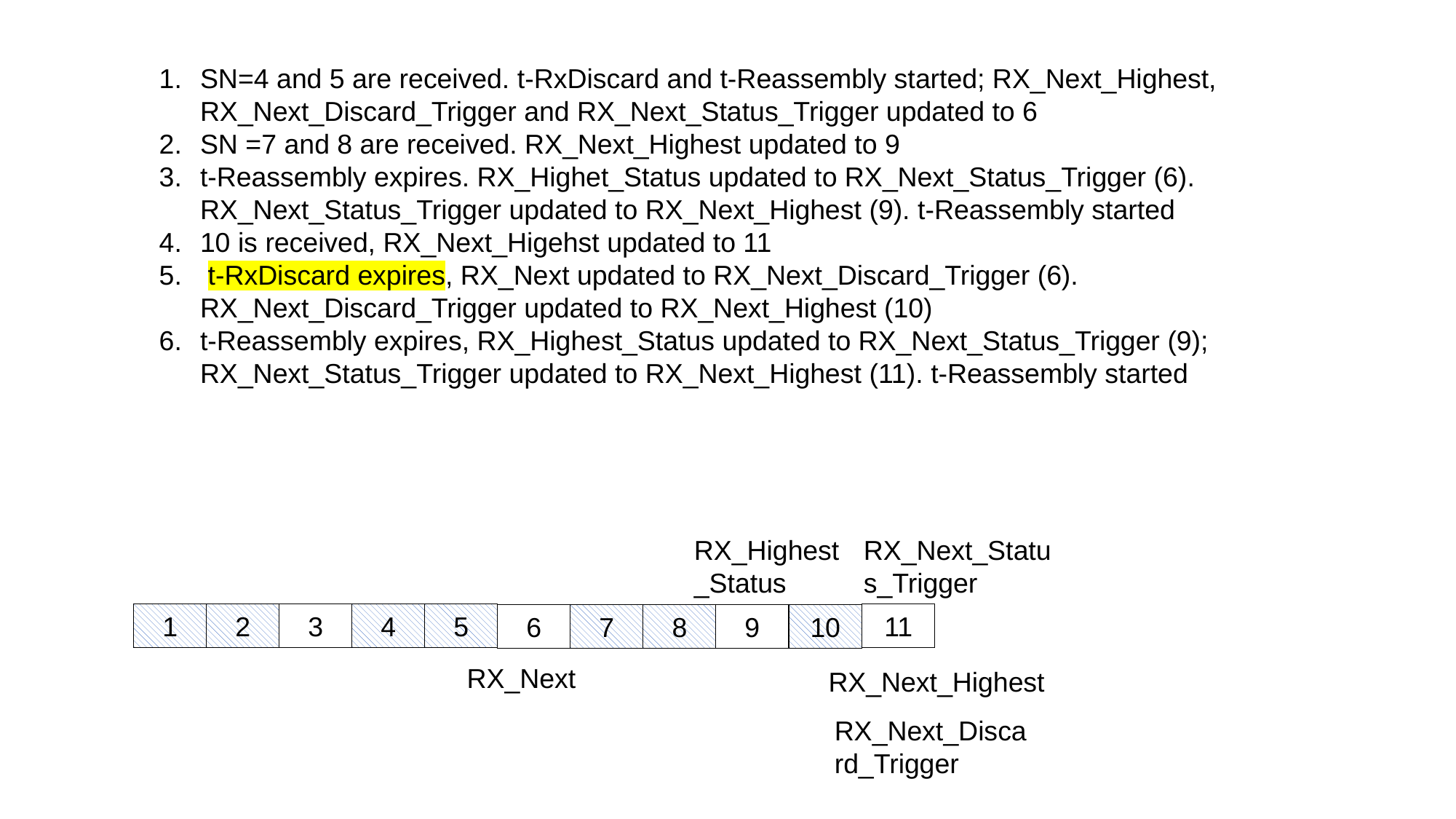

SN=4 and 5 are received. t-RxDiscard and t-Reassembly started; RX_Next_Highest, RX_Next_Discard_Trigger and RX_Next_Status_Trigger updated to 6
SN =7 and 8 are received. RX_Next_Highest updated to 9
t-Reassembly expires. RX_Highet_Status updated to RX_Next_Status_Trigger (6). RX_Next_Status_Trigger updated to RX_Next_Highest (9). t-Reassembly started
10 is received, RX_Next_Higehst updated to 11
 t-RxDiscard expires, RX_Next updated to RX_Next_Discard_Trigger (6). RX_Next_Discard_Trigger updated to RX_Next_Highest (10)
t-Reassembly expires, RX_Highest_Status updated to RX_Next_Status_Trigger (9); RX_Next_Status_Trigger updated to RX_Next_Highest (11). t-Reassembly started

RX_Highest_Status
RX_Next_Status_Trigger
5
11
1
2
3
4
6
7
8
9
10
RX_Next
RX_Next_Highest
RX_Next_Discard_Trigger